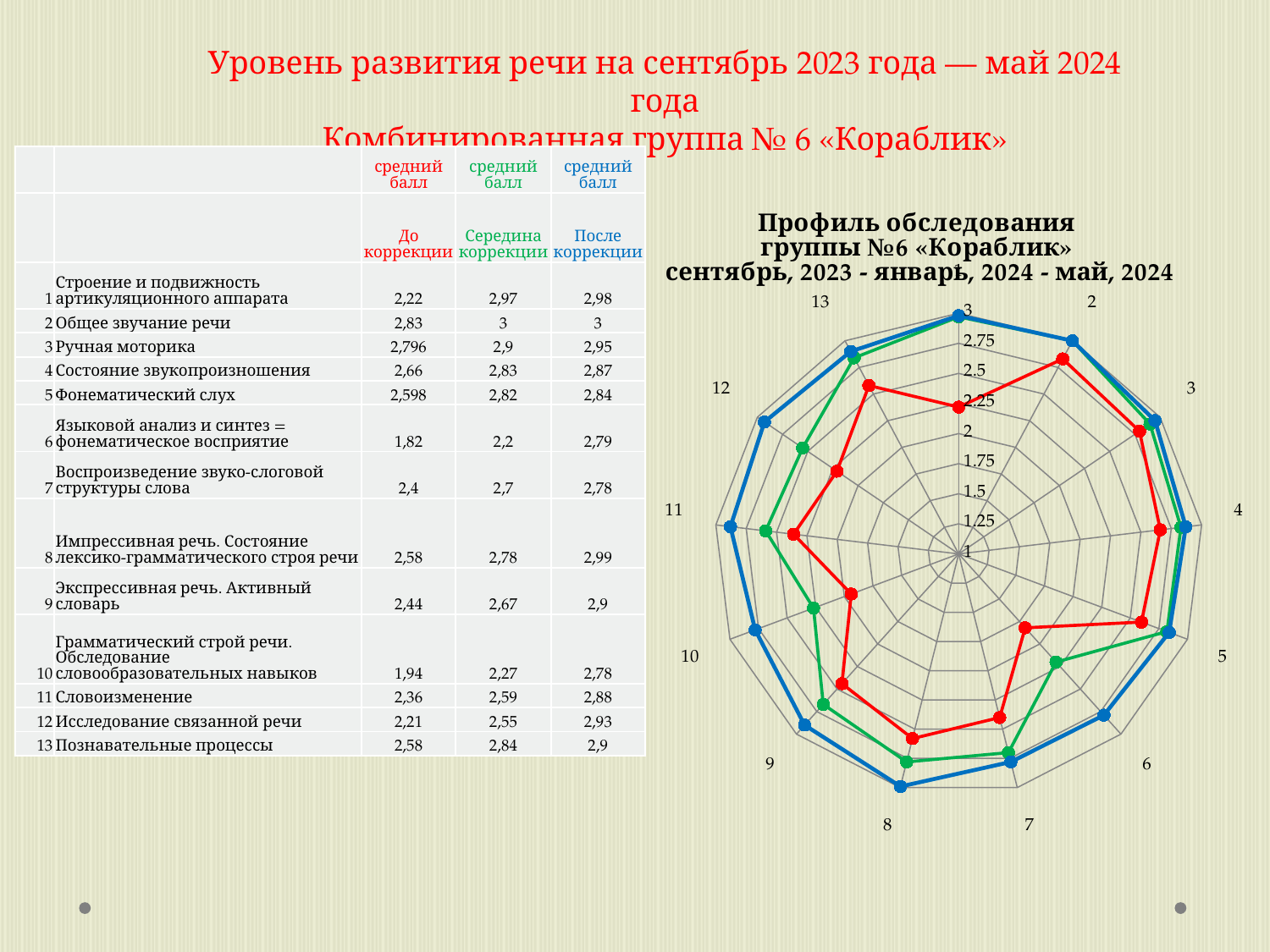

Уровень развития речи на сентябрь 2023 года — май 2024 года
Комбинированная группа № 6 «Кораблик»
|  |  | средний балл | средний балл | средний балл |
| --- | --- | --- | --- | --- |
|  |  | До коррекции | Середина коррекции | После коррекции |
| 1 | Строение и подвижность артикуляционного аппарата | 2,22 | 2,97 | 2,98 |
| 2 | Общее звучание речи | 2,83 | 3 | 3 |
| 3 | Ручная моторика | 2,796 | 2,9 | 2,95 |
| 4 | Состояние звукопроизношения | 2,66 | 2,83 | 2,87 |
| 5 | Фонематический слух | 2,598 | 2,82 | 2,84 |
| 6 | Языковой анализ и синтез = фонематическое восприятие | 1,82 | 2,2 | 2,79 |
| 7 | Воспроизведение звуко-слоговой структуры слова | 2,4 | 2,7 | 2,78 |
| 8 | Импрессивная речь. Состояние лексико-грамматического строя речи | 2,58 | 2,78 | 2,99 |
| 9 | Экспрессивная речь. Активный словарь | 2,44 | 2,67 | 2,9 |
| 10 | Грамматический строй речи. Обследование словообразовательных навыков | 1,94 | 2,27 | 2,78 |
| 11 | Словоизменение | 2,36 | 2,59 | 2,88 |
| 12 | Исследование связанной речи | 2,21 | 2,55 | 2,93 |
| 13 | Познавательные процессы | 2,58 | 2,84 | 2,9 |

### Chart: Профиль обследования группы №6 «Кораблик» сентябрь, 2023 - январь, 2024 - май, 2024

| Category | До коррекции | Середина коррекции |  |
|---|---|---|---|
| 1 | 2.22 | 2.97 | 2.98 |
| 2 | 2.83 | 3.0 | 3.0 |
| 3 | 2.796 | 2.9 | 2.95 |
| 4 | 2.66 | 2.83 | 2.87 |
| 5 | 2.598 | 2.82 | 2.84 |
| 6 | 1.82 | 2.2 | 2.79 |
| 7 | 2.4 | 2.7 | 2.78 |
| 8 | 2.58 | 2.78 | 2.99 |
| 9 | 2.44 | 2.67 | 2.9 |
| 10 | 1.94 | 2.27 | 2.78 |
| 11 | 2.36 | 2.59 | 2.88 |
| 12 | 2.21 | 2.55 | 2.93 |
| 13 | 2.58 | 2.84 | 2.9 |